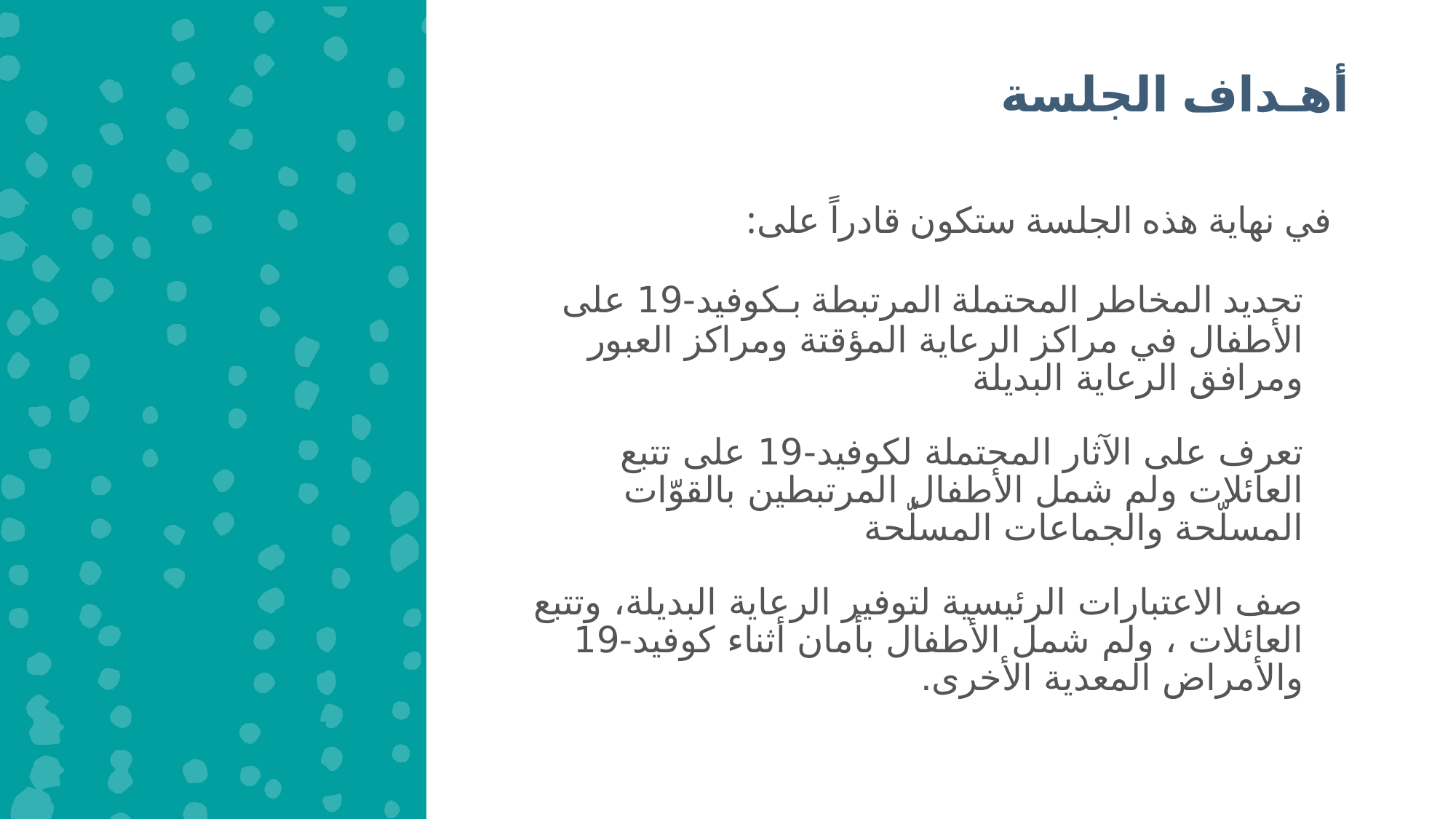

أهـداف الجلسة
في نهاية هذه الجلسة ستكون قادراً على:

تحديد المخاطر المحتملة المرتبطة بـكوفيد-19 على الأطفال في مراكز الرعاية المؤقتة ومراكز العبور ومرافق الرعاية البديلة

تعرف على الآثار المحتملة لكوفيد-19 على تتبع العائلات ولم شمل الأطفال المرتبطين بالقوّات المسلّحة والجماعات المسلّحة

صف الاعتبارات الرئيسية لتوفير الرعاية البديلة، وتتبع العائلات ، ولم شمل الأطفال بأمان أثناء كوفيد-19 والأمراض المعدية الأخرى.